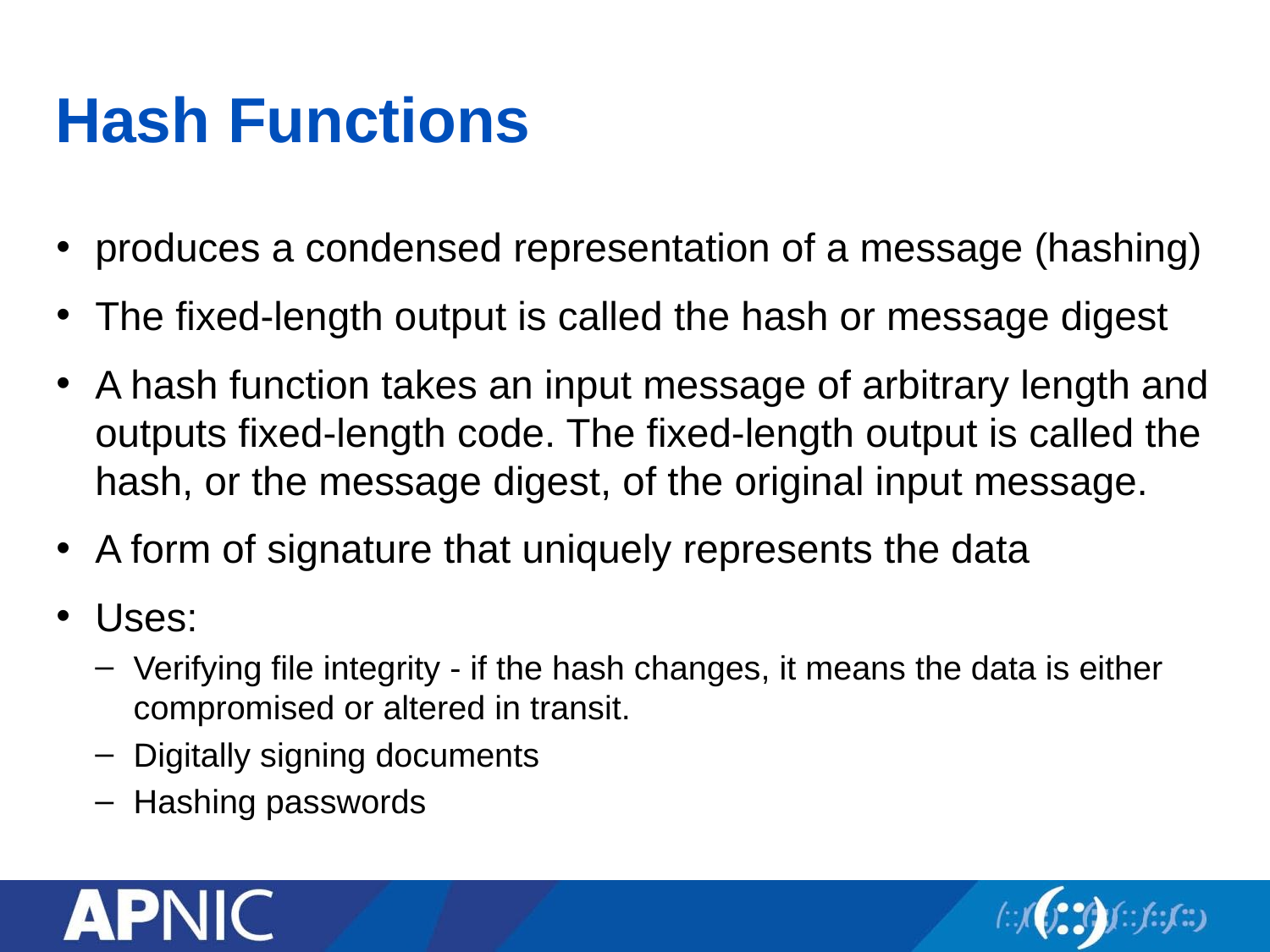

# Hash Functions
produces a condensed representation of a message (hashing)
The fixed-length output is called the hash or message digest
A hash function takes an input message of arbitrary length and outputs fixed-length code. The fixed-length output is called the hash, or the message digest, of the original input message.
A form of signature that uniquely represents the data
Uses:
Verifying file integrity - if the hash changes, it means the data is either compromised or altered in transit.
Digitally signing documents
Hashing passwords